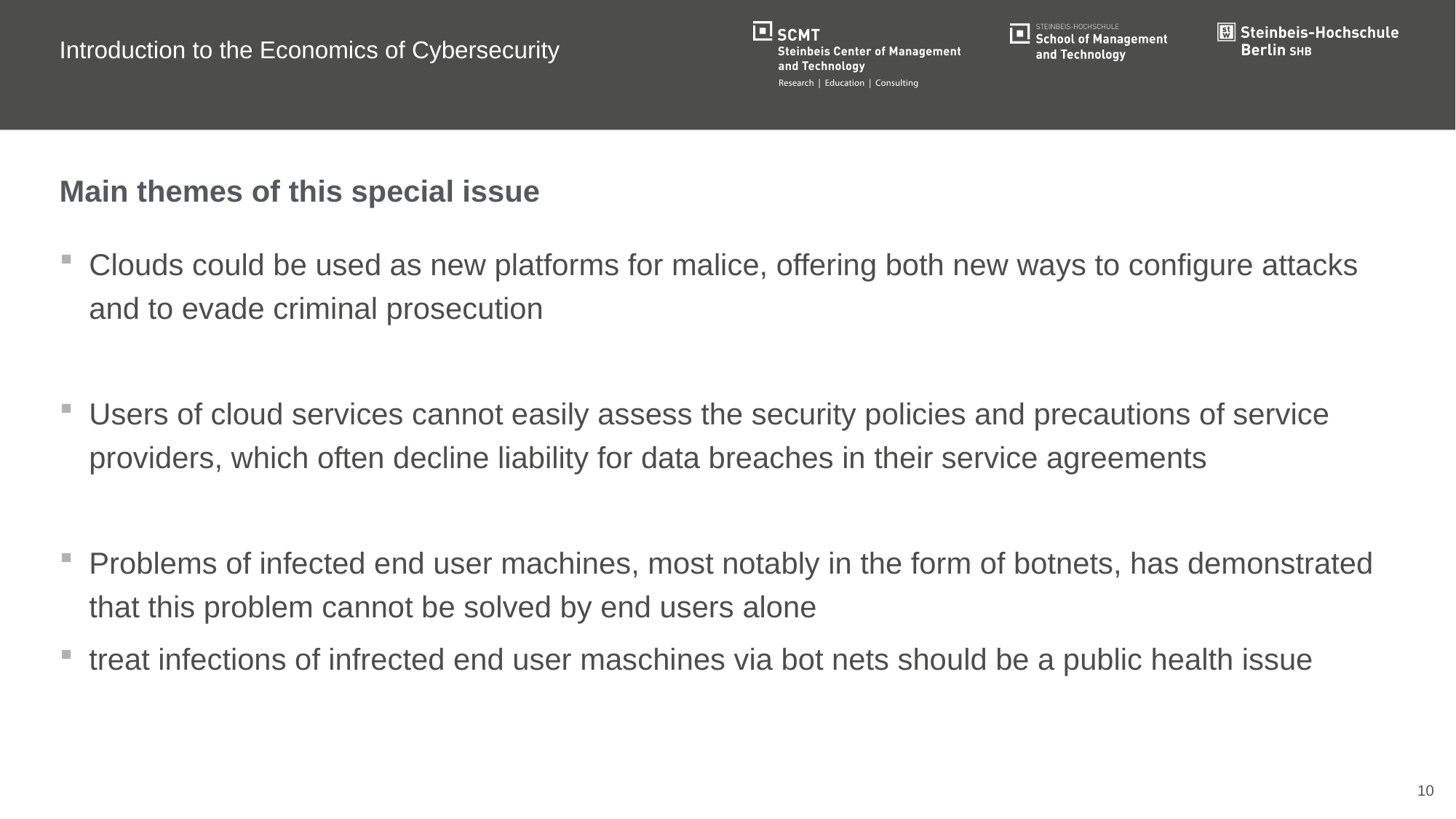

Introduction to the Economics of Cybersecurity

Main themes of this special issue
Clouds could be used as new platforms for malice, offering both new ways to configure attacks and to evade criminal prosecution

Users of cloud services cannot easily assess the security policies and precautions of service providers, which often decline liability for data breaches in their service agreements

Problems of infected end user machines, most notably in the form of botnets, has demonstrated that this problem cannot be solved by end users alone
treat infections of infrected end user maschines via bot nets should be a public health issue